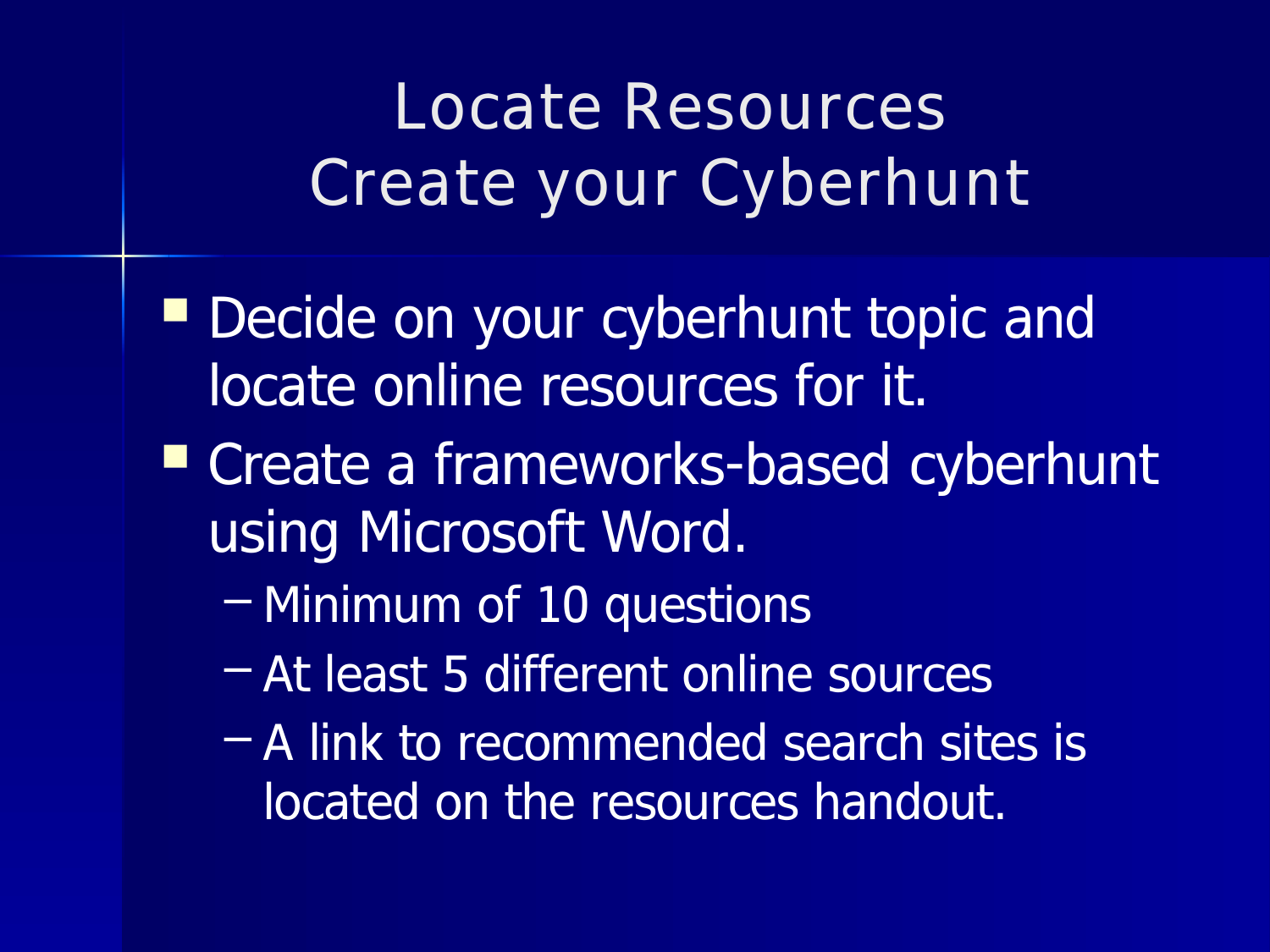

# Locate Resources Create your Cyberhunt
Decide on your cyberhunt topic and locate online resources for it.
Create a frameworks-based cyberhunt using Microsoft Word.
Minimum of 10 questions
At least 5 different online sources
A link to recommended search sites is located on the resources handout.